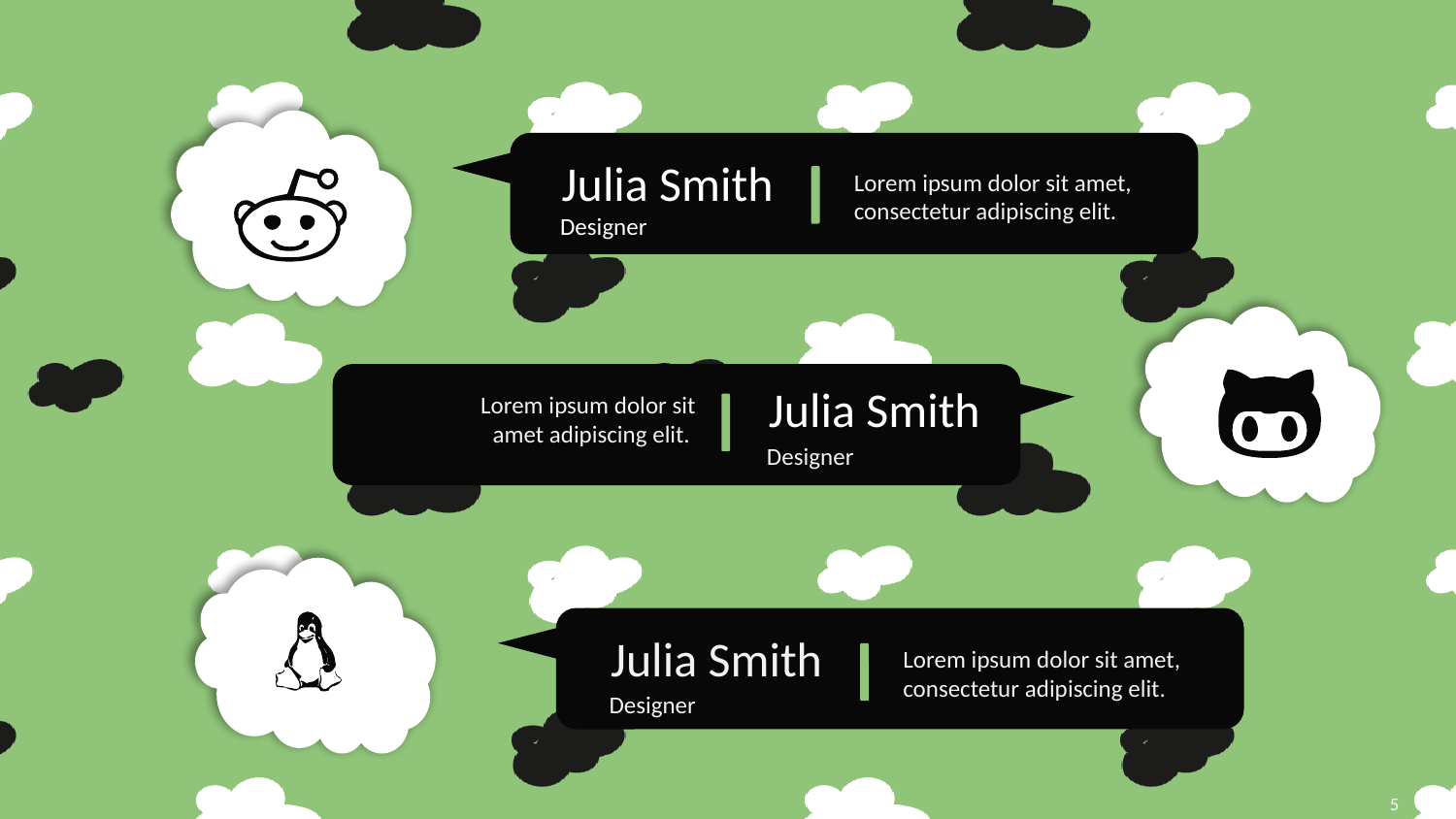

Julia Smith
Designer
Lorem ipsum dolor sit amet, consectetur adipiscing elit.

Julia Smith
Designer
Lorem ipsum dolor sit amet adipiscing elit.

Julia Smith
Designer
Lorem ipsum dolor sit amet, consectetur adipiscing elit.